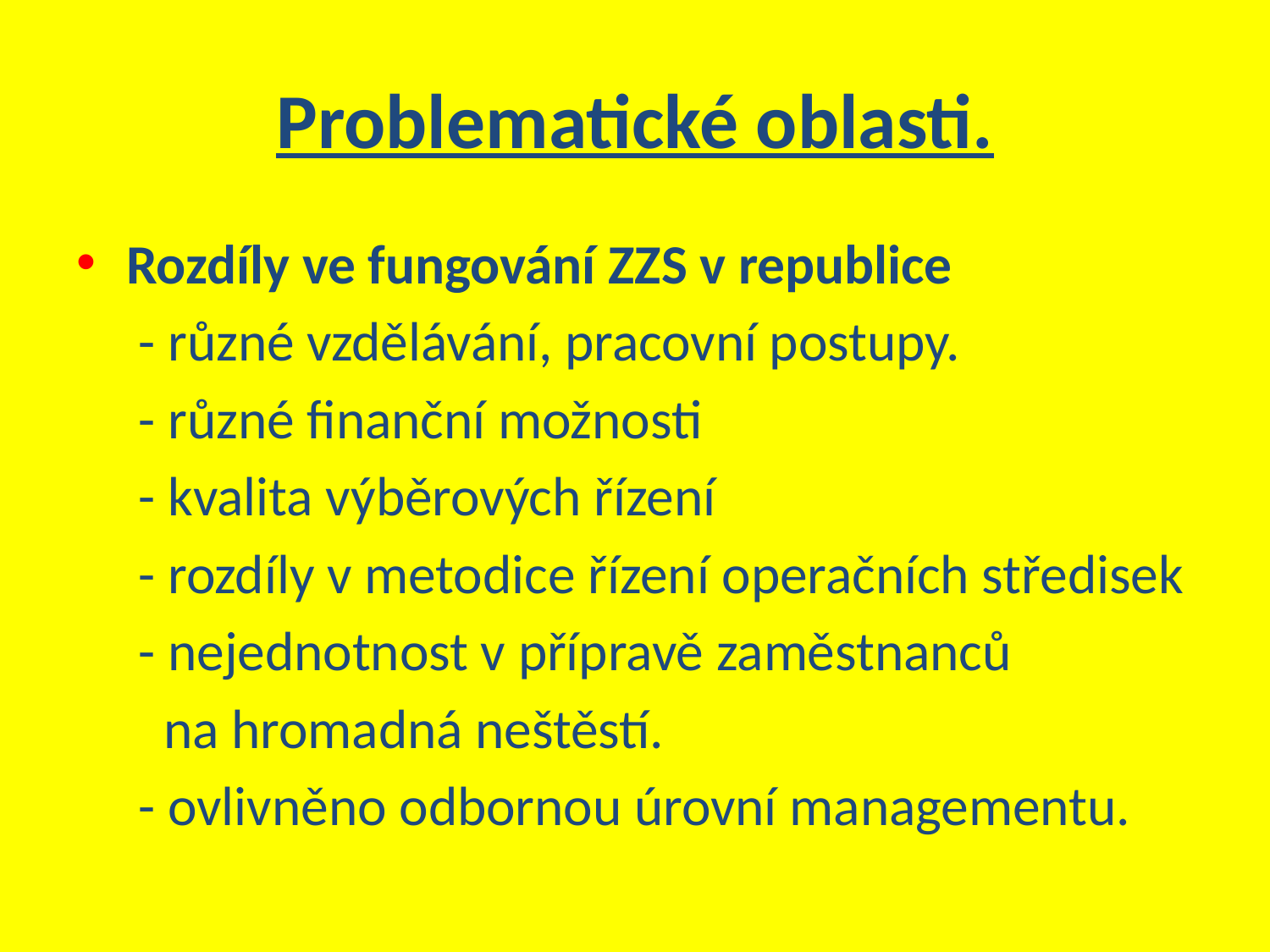

# Problematické oblasti.
Rozdíly ve fungování ZZS v republice
     - různé vzdělávání, pracovní postupy.
     - různé finanční možnosti
     - kvalita výběrových řízení
     - rozdíly v metodice řízení operačních středisek
     - nejednotnost v přípravě zaměstnanců
       na hromadná neštěstí.
     - ovlivněno odbornou úrovní managementu.